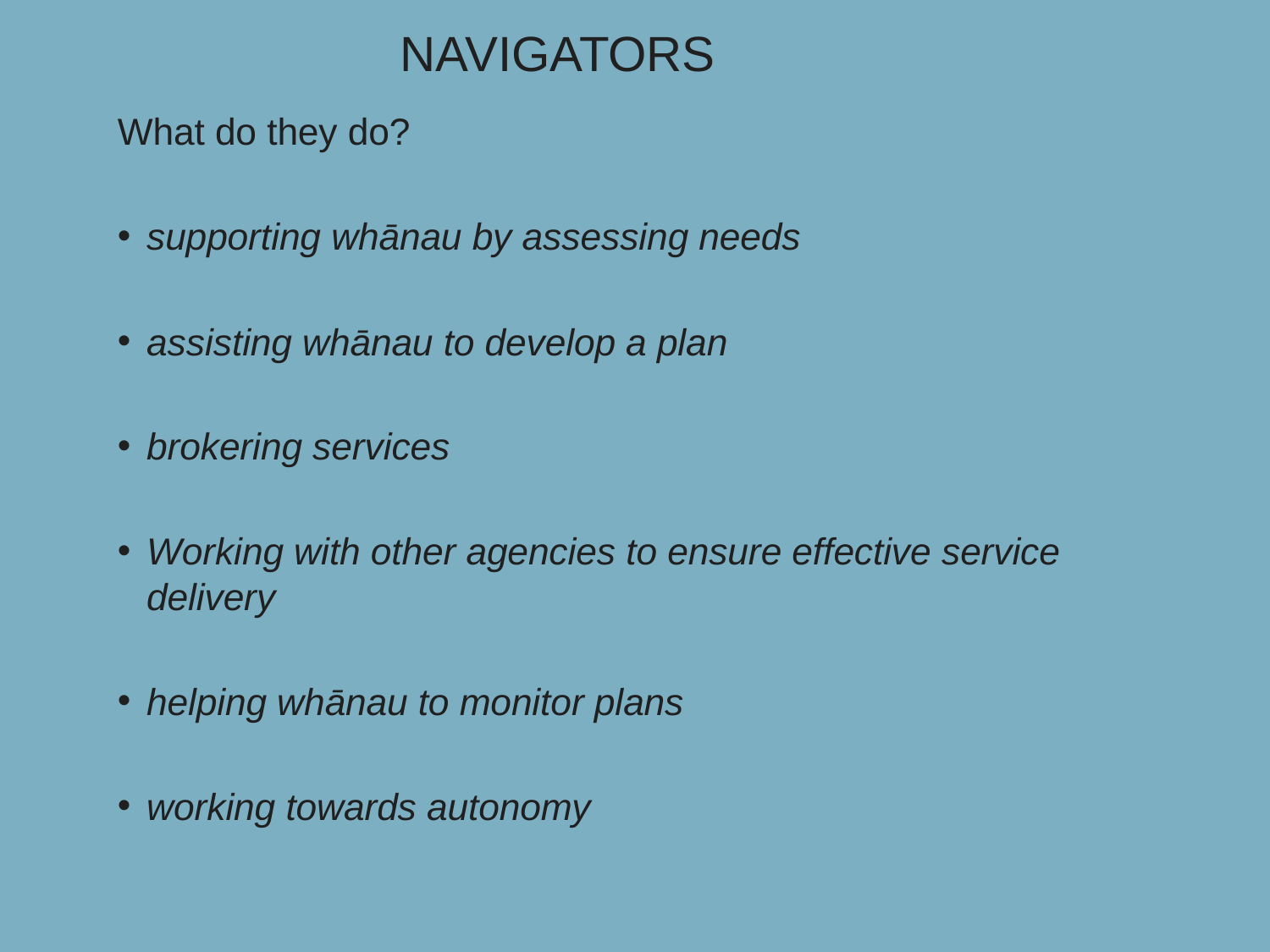

Navigators
What do they do?

supporting whānau by assessing needs

assisting whānau to develop a plan

brokering services

Working with other agencies to ensure effective service delivery

helping whānau to monitor plans

working towards autonomy